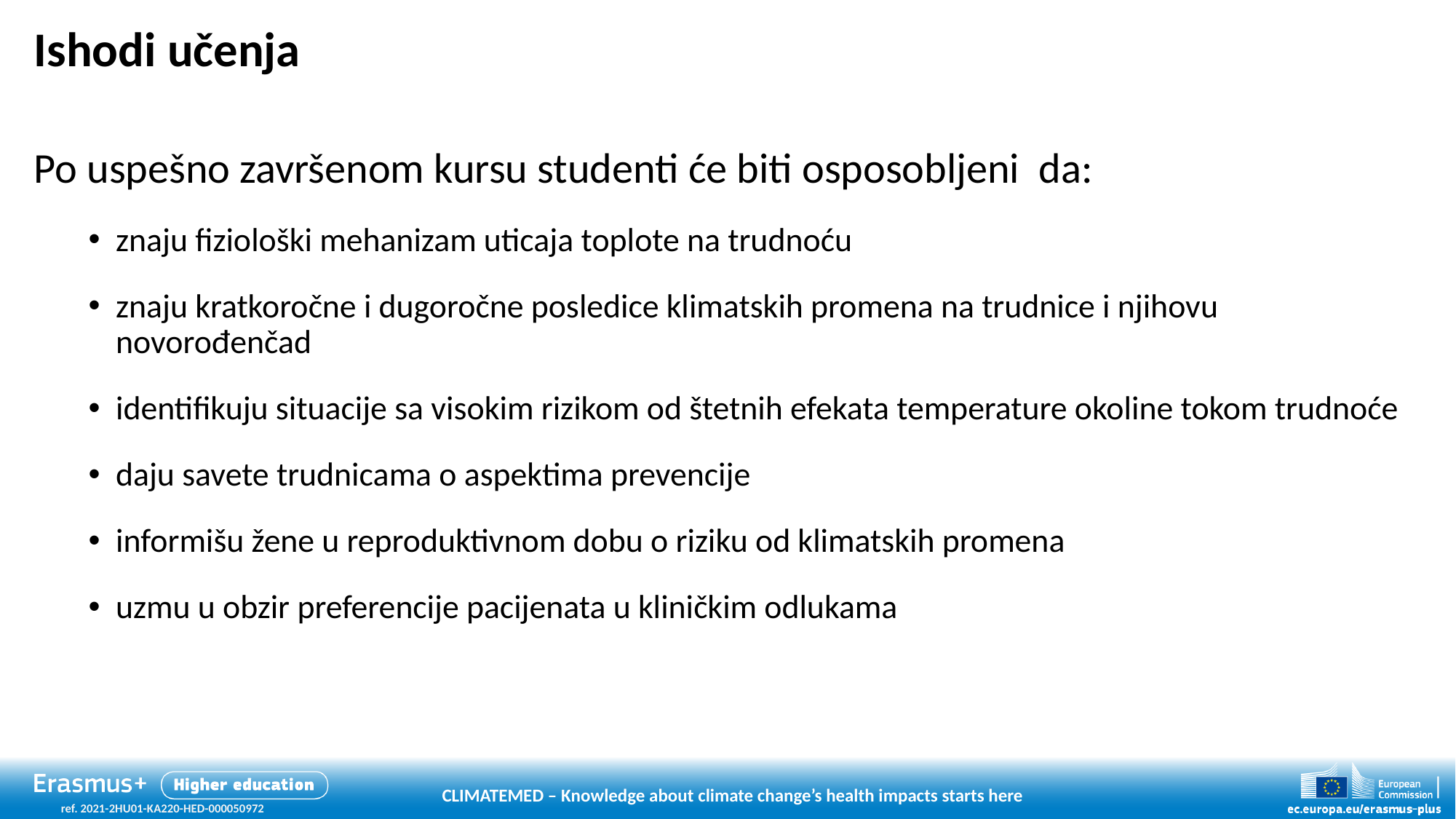

# Ishodi učenja
Po uspešno završenom kursu studenti će biti osposobljeni  da:
znaju fiziološki mehanizam uticaja toplote na trudnoću
znaju kratkoročne i dugoročne posledice klimatskih promena na trudnice i njihovu novorođenčad
identifikuju situacije sa visokim rizikom od štetnih efekata temperature okoline tokom trudnoće
daju savete trudnicama o aspektima prevencije
informišu žene u reproduktivnom dobu o riziku od klimatskih promena
uzmu u obzir preferencije pacijenata u kliničkim odlukama